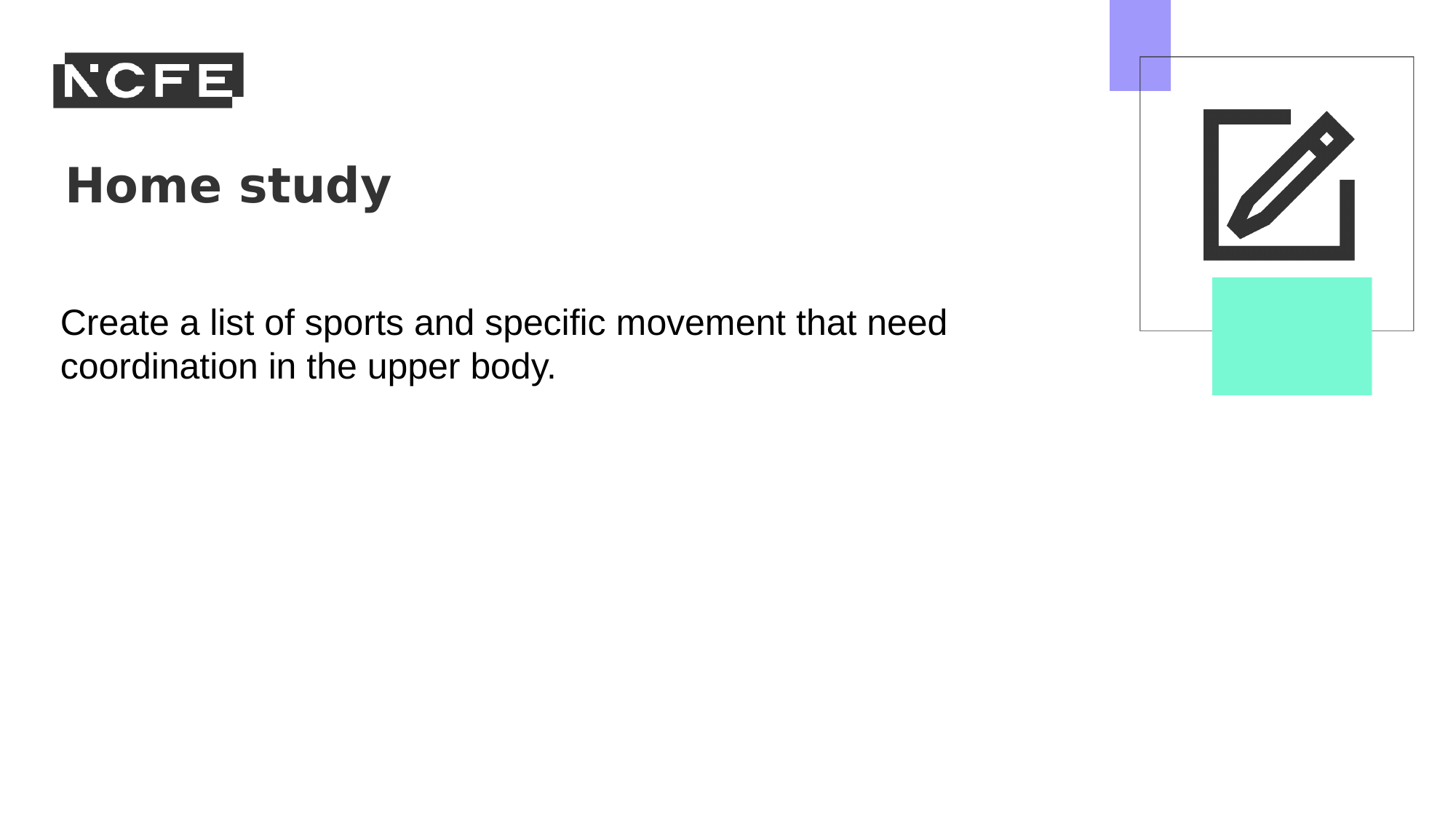

Create a list of sports and specific movement that need coordination in the upper body.